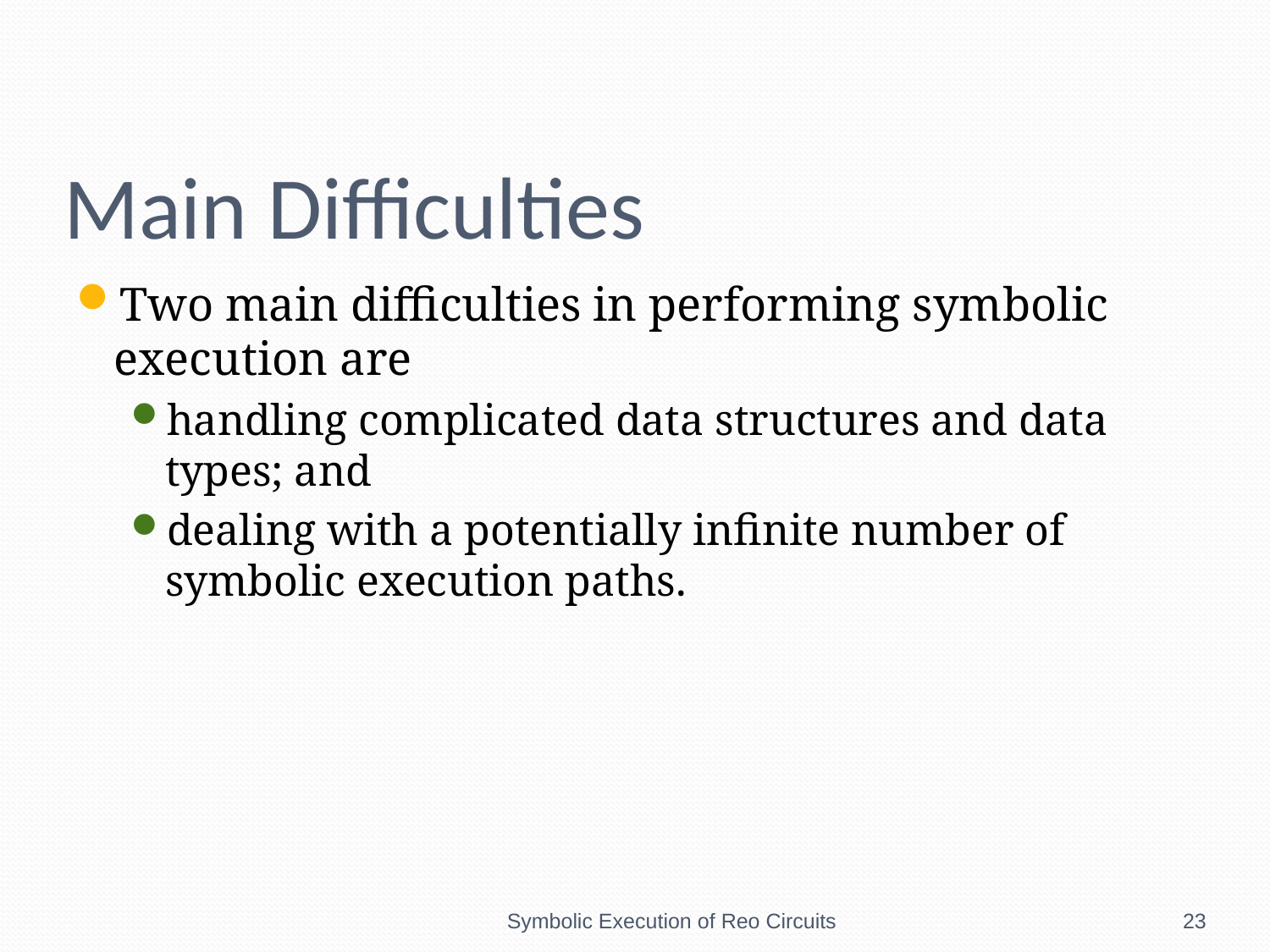

# Main Difficulties
Two main difficulties in performing symbolic execution are
handling complicated data structures and data types; and
dealing with a potentially infinite number of symbolic execution paths.

Symbolic Execution of Reo Circuits
23